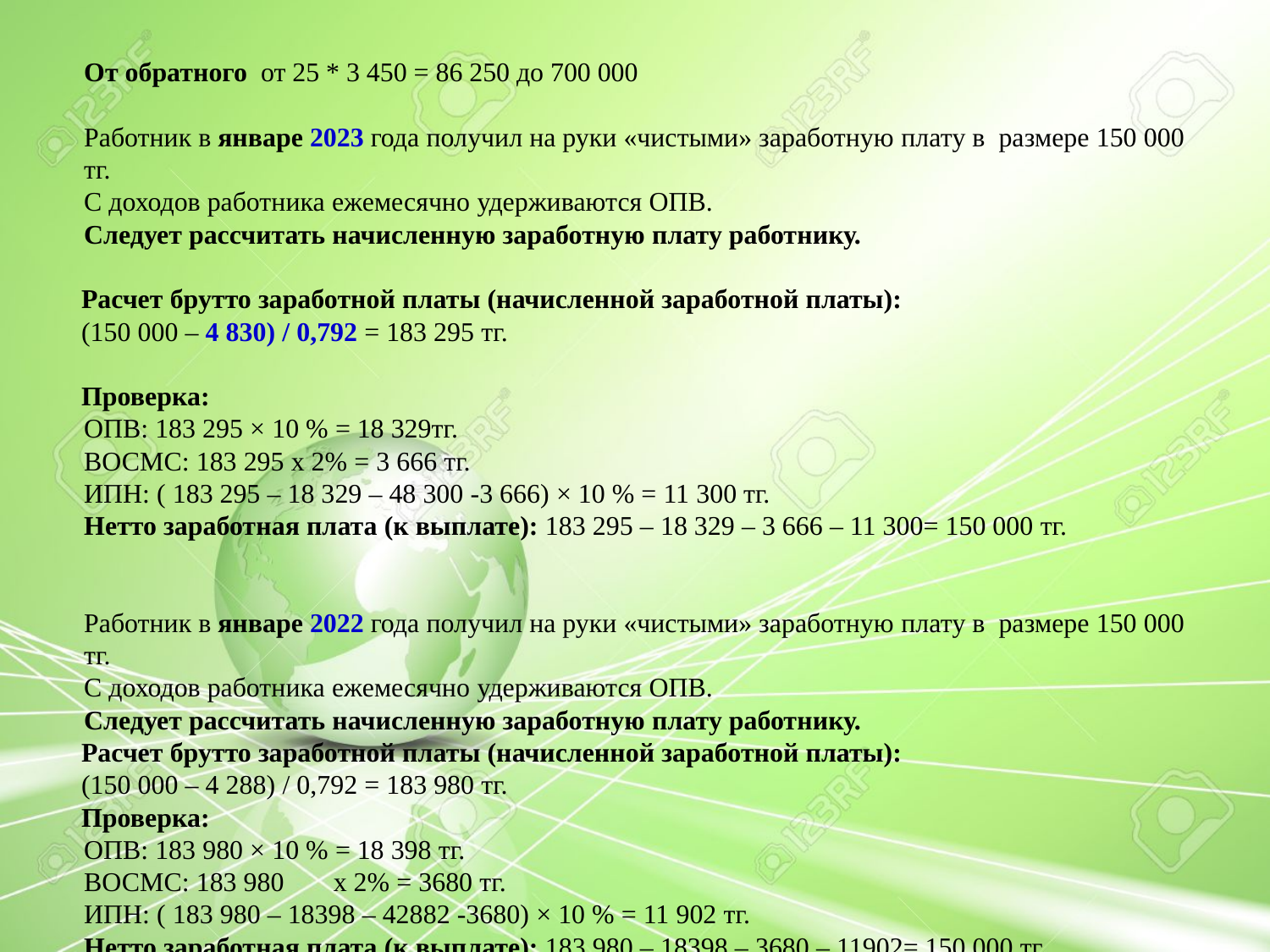

От обратного  от 25 * 3 450 = 86 250 до 700 000

Работник в январе 2023 года получил на руки «чистыми» заработную плату в  размере 150 000 тг.
С доходов работника ежемесячно удерживаются ОПВ.
Следует рассчитать начисленную заработную плату работнику.

Расчет брутто заработной платы (начисленной заработной платы):
(150 000 – 4 830) / 0,792 = 183 295 тг.

Проверка:
ОПВ: 183 295 × 10 % = 18 329тг.
ВОСМС: 183 295 х 2% = 3 666 тг.
ИПН: ( 183 295 – 18 329 – 48 300 -3 666) × 10 % = 11 300 тг.
Нетто заработная плата (к выплате): 183 295 – 18 329 – 3 666 – 11 300= 150 000 тг.

Работник в январе 2022 года получил на руки «чистыми» заработную плату в  размере 150 000 тг.
С доходов работника ежемесячно удерживаются ОПВ.
Следует рассчитать начисленную заработную плату работнику.
Расчет брутто заработной платы (начисленной заработной платы):
(150 000 – 4 288) / 0,792 = 183 980 тг.
Проверка:
ОПВ: 183 980 × 10 % = 18 398 тг.
ВОСМС: 183 980	х 2% = 3680 тг.
ИПН: ( 183 980 – 18398 – 42882 -3680) × 10 % = 11 902 тг.
Нетто заработная плата (к выплате): 183 980 – 18398 – 3680 – 11902= 150 000 тг.
90